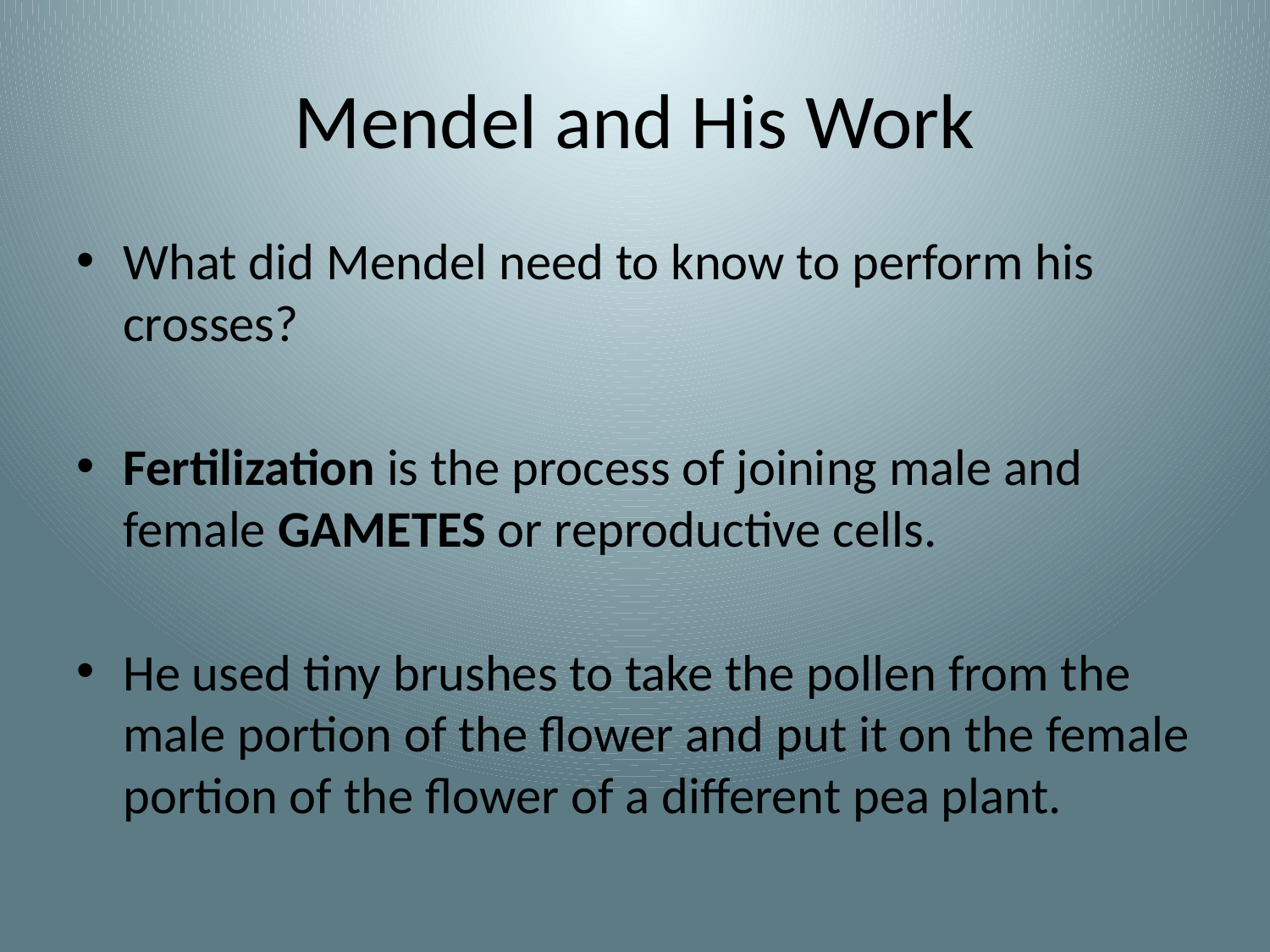

# Mendel and His Work
What did Mendel need to know to perform his crosses?

Fertilization is the process of joining male and female GAMETES or reproductive cells.

He used tiny brushes to take the pollen from the male portion of the flower and put it on the female portion of the flower of a different pea plant.